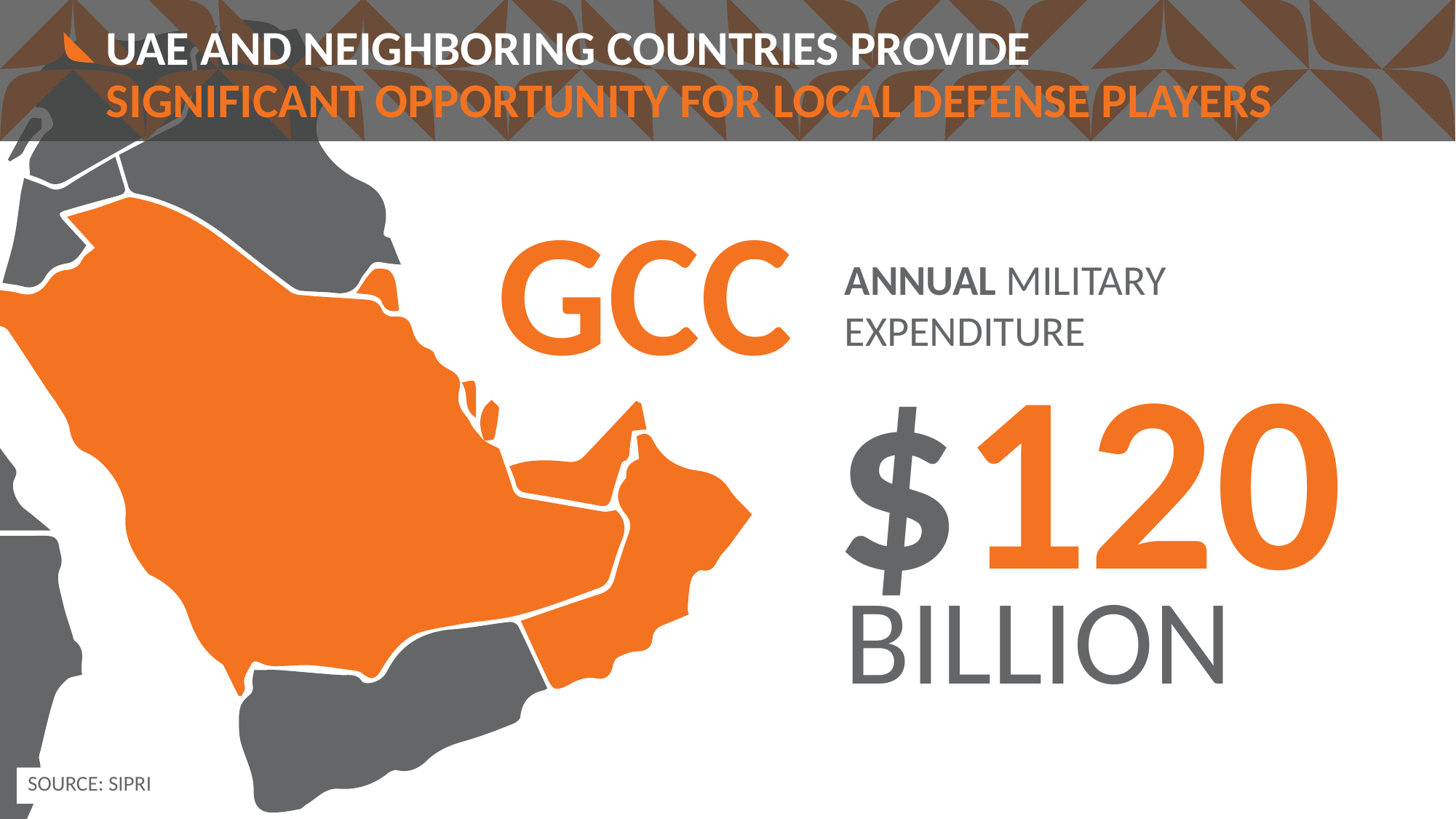

UAE AND NEIGHBORING COUNTRIES PROVIDE
SIGNIFICANT OPPORTUNITY FOR LOCAL DEFENSE PLAYERS

GCC
ANNUAL MILITARY EXPENDITURE
$120
BILLION
SOURCE: SIPRI